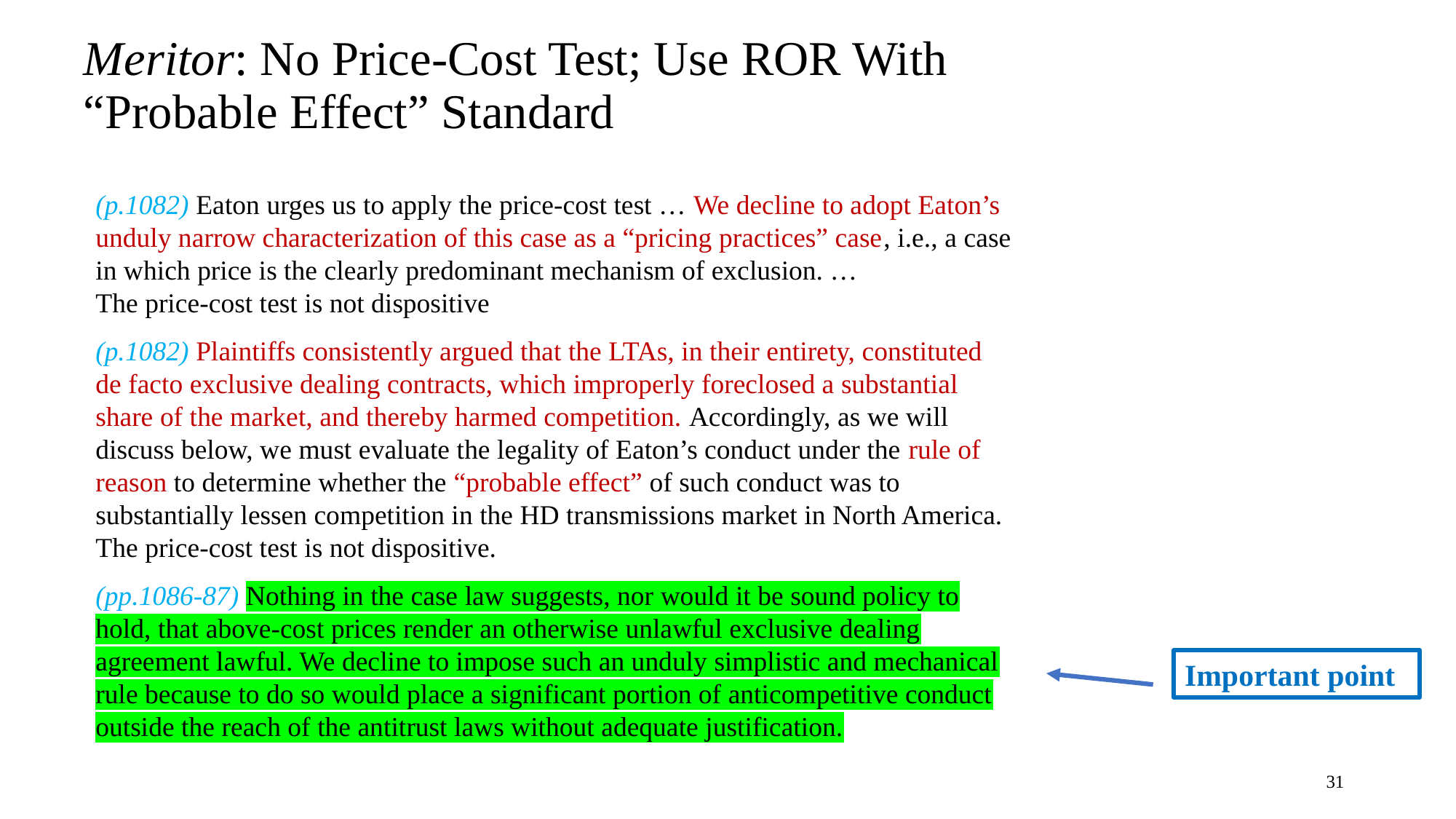

# Meritor: No Price-Cost Test; Use ROR With “Probable Effect” Standard
(p.1082) Eaton urges us to apply the price-cost test … We decline to adopt Eaton’s unduly narrow characterization of this case as a “pricing practices” case, i.e., a case in which price is the clearly predominant mechanism of exclusion. …
The price-cost test is not dispositive
(p.1082) Plaintiffs consistently argued that the LTAs, in their entirety, constituted de facto exclusive dealing contracts, which improperly foreclosed a substantial share of the market, and thereby harmed competition. Accordingly, as we will discuss below, we must evaluate the legality of Eaton’s conduct under the rule of reason to determine whether the “probable effect” of such conduct was to substantially lessen competition in the HD transmissions market in North America. The price-cost test is not dispositive.
(pp.1086-87) Nothing in the case law suggests, nor would it be sound policy to hold, that above-cost prices render an otherwise unlawful exclusive dealing agreement lawful. We decline to impose such an unduly simplistic and mechanical rule because to do so would place a significant portion of anticompetitive conduct outside the reach of the antitrust laws without adequate justification.
Important point
31